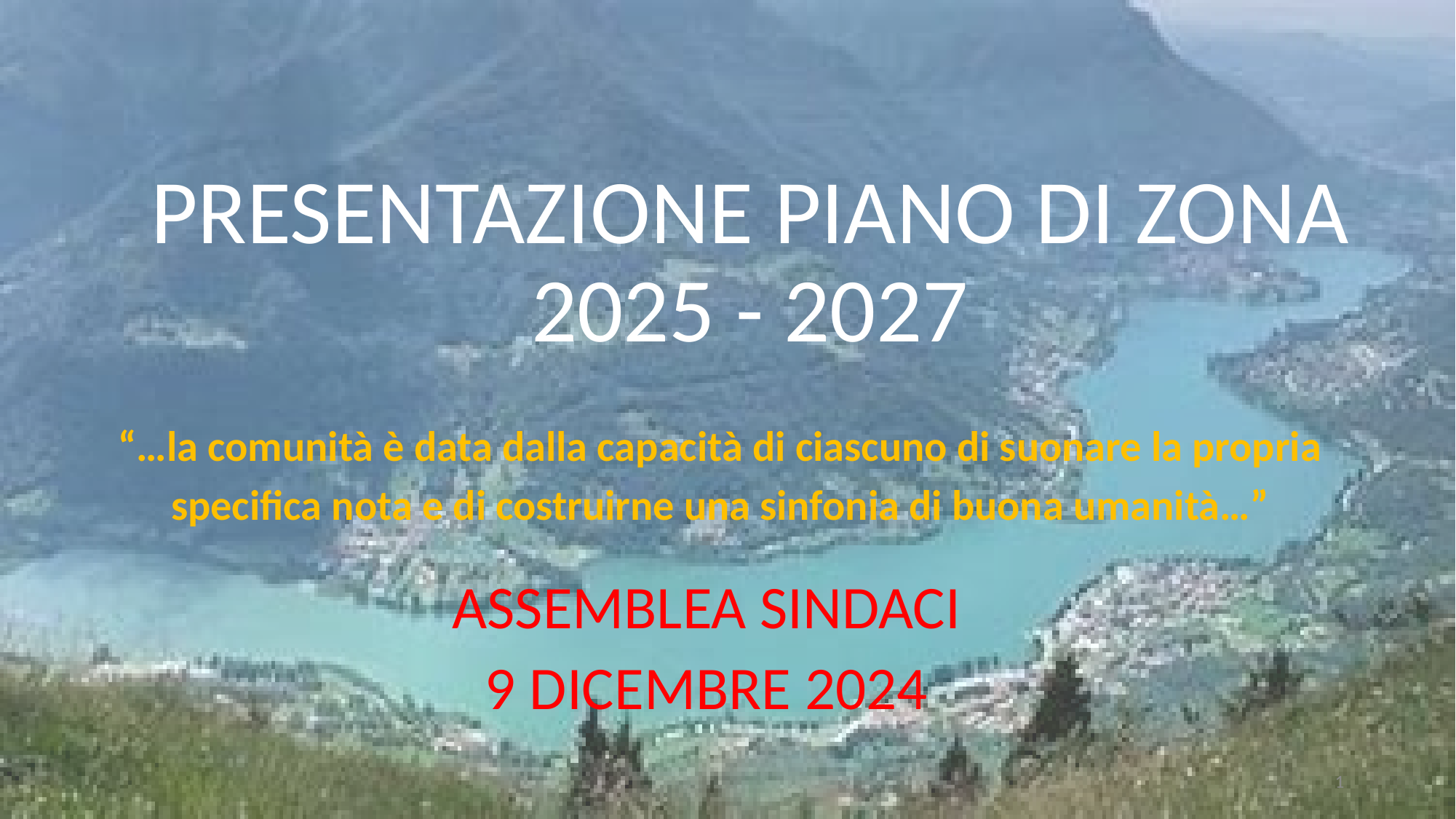

# PRESENTAZIONE PIANO DI ZONA 2025 - 2027
“…la comunità è data dalla capacità di ciascuno di suonare la propria specifica nota e di costruirne una sinfonia di buona umanità…”
ASSEMBLEA SINDACI
9 DICEMBRE 2024
1